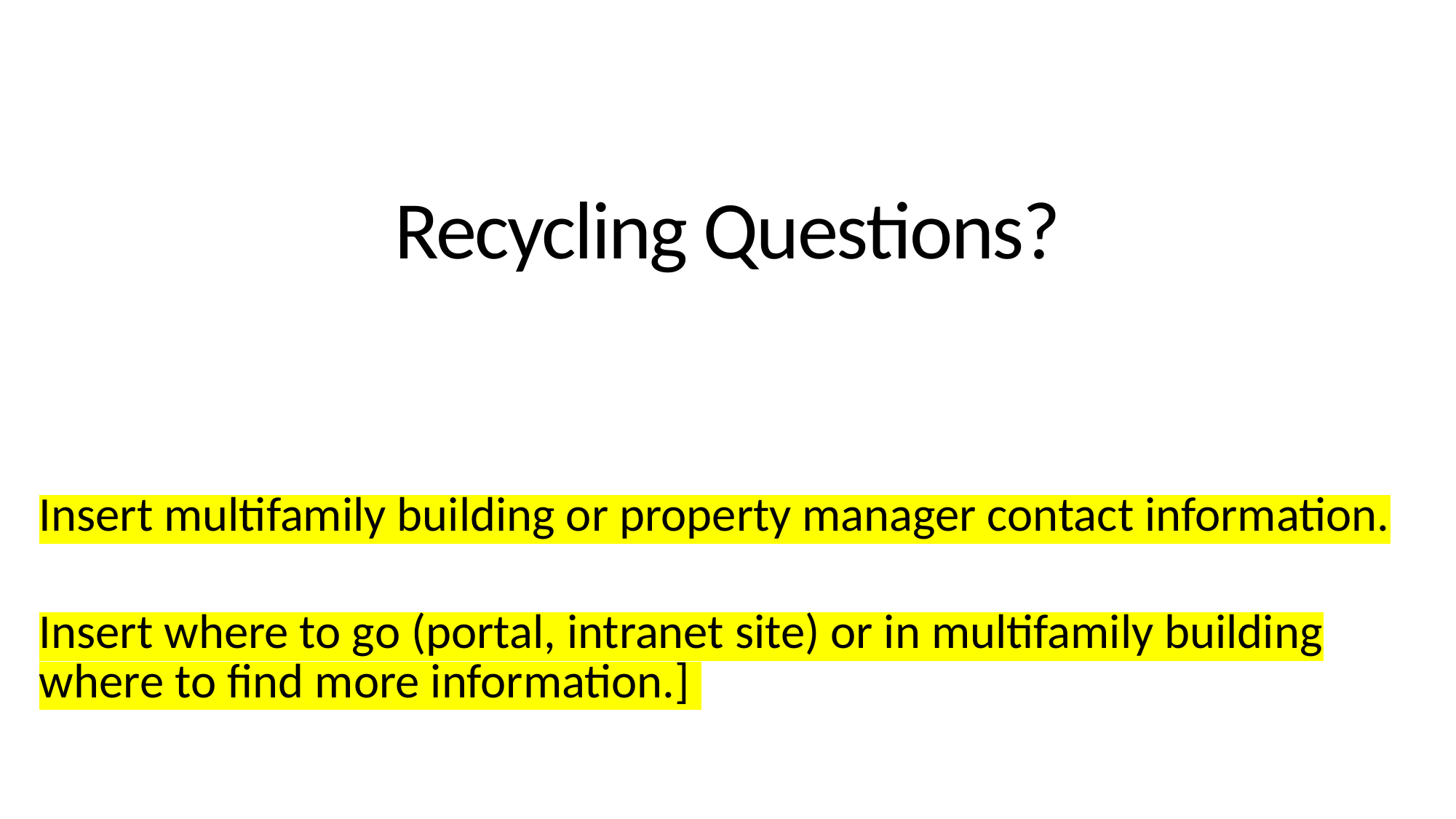

# Recycling Questions?
Insert multifamily building or property manager contact information.

Insert where to go (portal, intranet site) or in multifamily building where to find more information.]